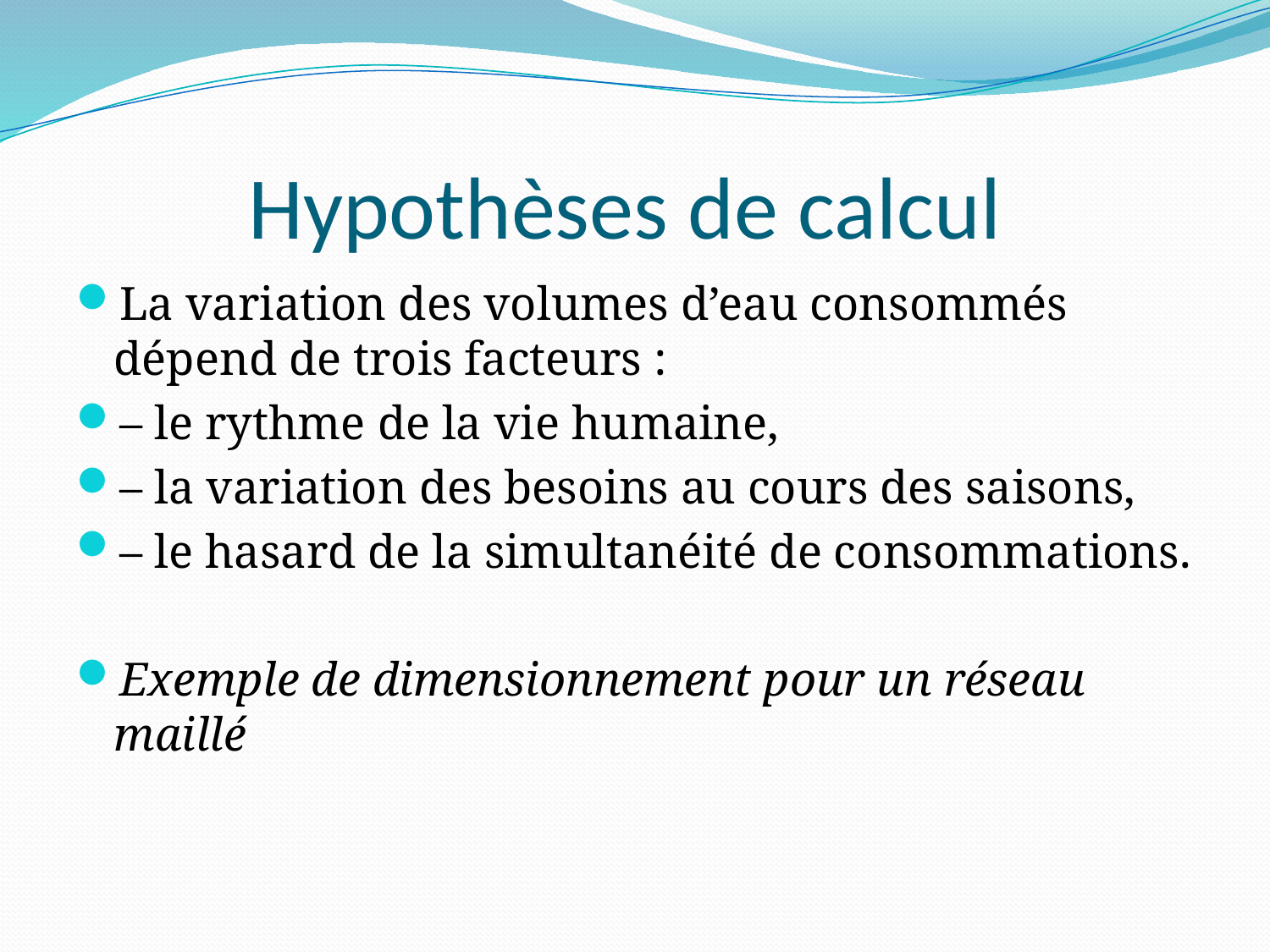

# Hypothèses de calcul
La variation des volumes d’eau consommés dépend de trois facteurs :
– le rythme de la vie humaine,
– la variation des besoins au cours des saisons,
– le hasard de la simultanéité de consommations.

Exemple de dimensionnement pour un réseau  maillé